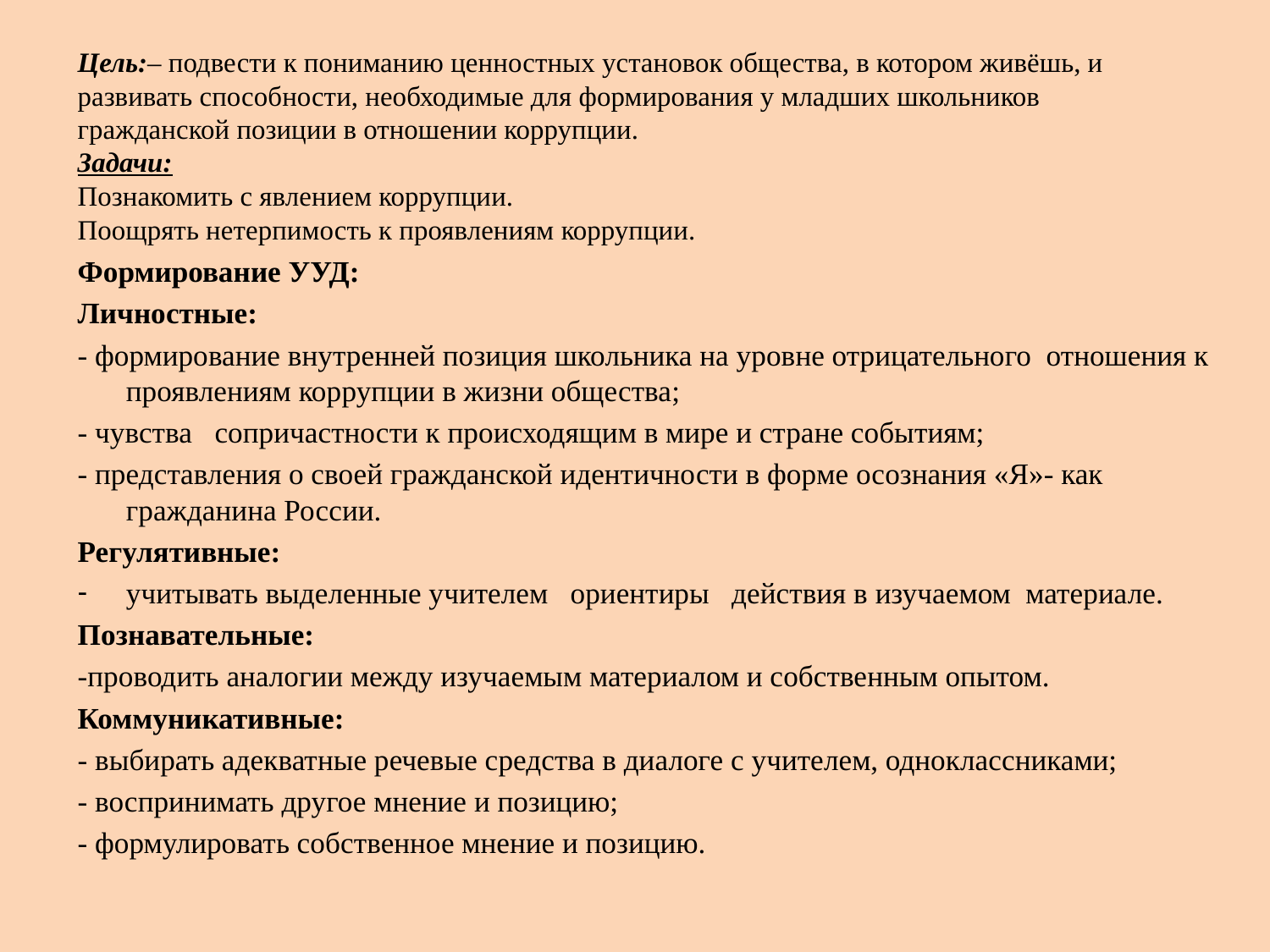

# Цель:– подвести к пониманию ценностных установок общества, в котором живёшь, и развивать способности, необходимые для формирования у младших школьников гражданской позиции в отношении коррупции. Задачи: Познакомить с явлением коррупции. Поощрять нетерпимость к проявлениям коррупции.
Формирование УУД:
Личностные:
- формирование внутренней позиция школьника на уровне отрицательного  отношения к проявлениям коррупции в жизни общества;
- чувства   сопричастности к происходящим в мире и стране событиям;
- представления о своей гражданской идентичности в фор­ме осознания «Я»- как гражданина России.
Регулятивные:
учитывать выделенные учителем   ориентиры   действия в изучаемом  материале.
Познавательные:
-проводить аналогии между изучаемым материалом и собственным опытом.
Коммуникативные:
- выбирать адекватные речевые средства в диалоге с учителем, одноклассниками;
- воспринимать другое мнение и позицию;
- формулировать собственное мнение и позицию.